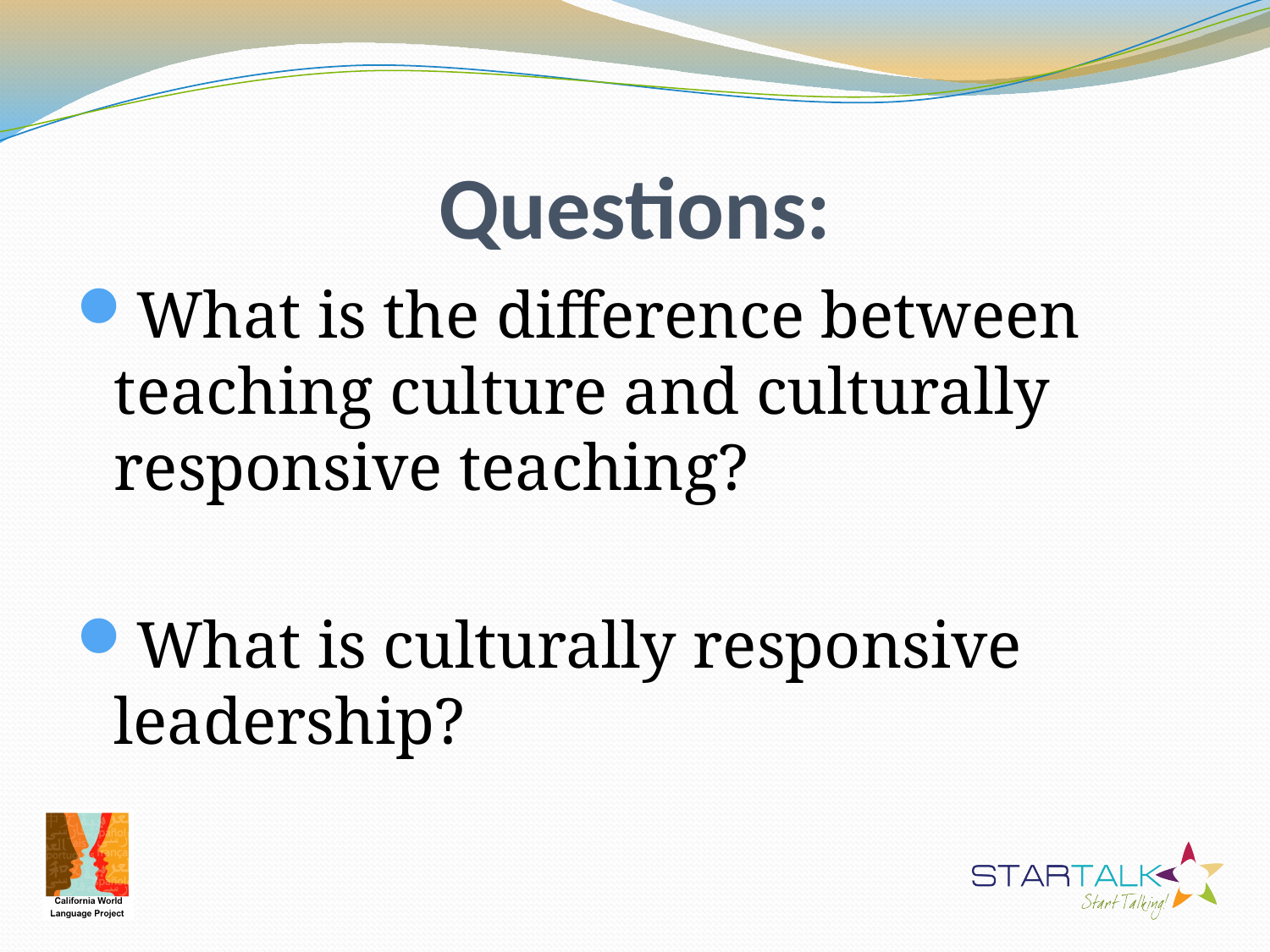

# Questions:
What is the difference between teaching culture and culturally responsive teaching?

What is culturally responsive leadership?